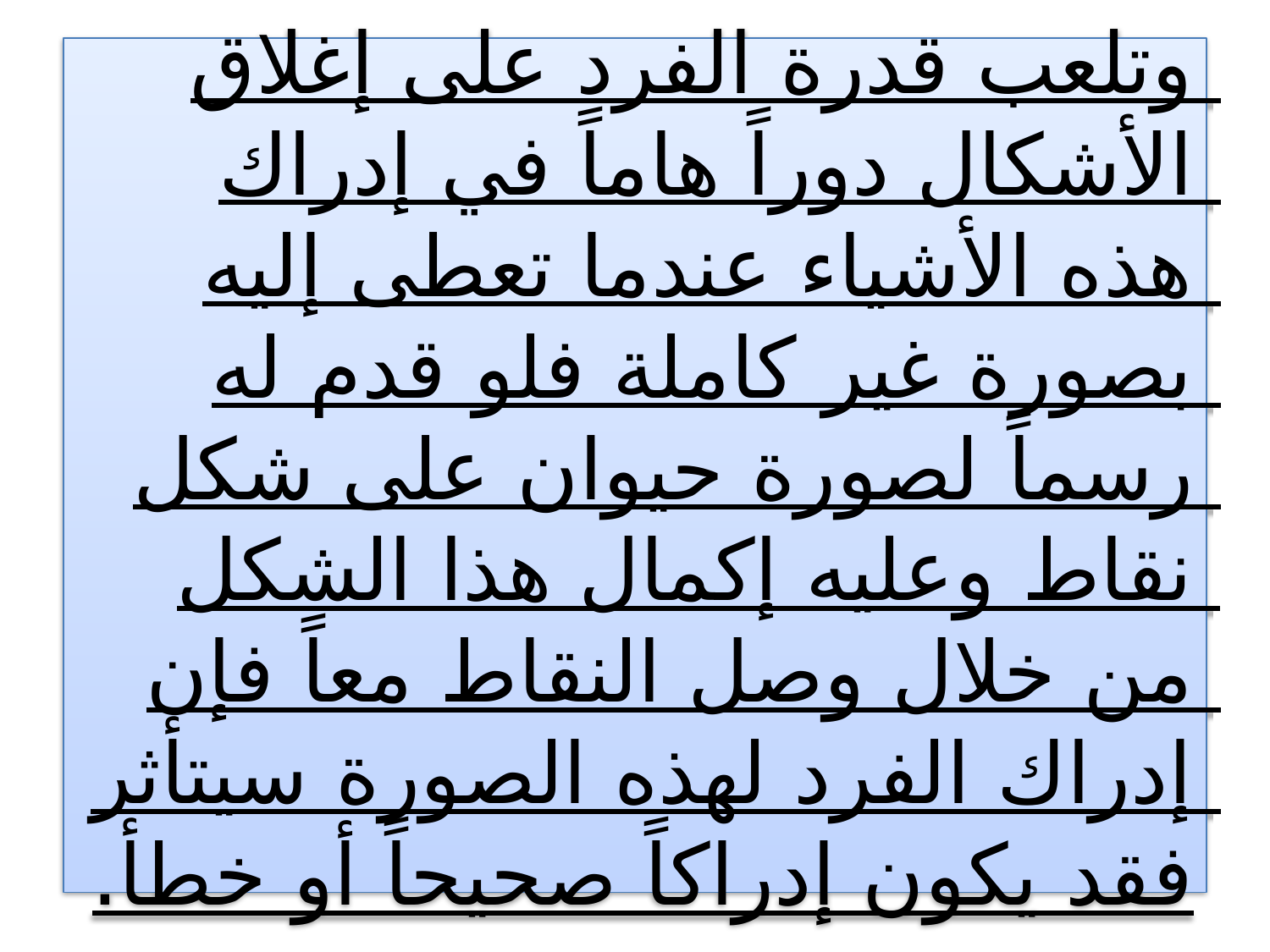

# وتلعب قدرة الفرد على إغلاق الأشكال دوراً هاماً في إدراك هذه الأشياء عندما تعطى إليه بصورة غير كاملة فلو قدم له رسماً لصورة حيوان على شكل نقاط وعليه إكمال هذا الشكل من خلال وصل النقاط معاً فإن إدراك الفرد لهذه الصورة سيتأثر فقد يكون إدراكاً صحيحاً أو خطأ.